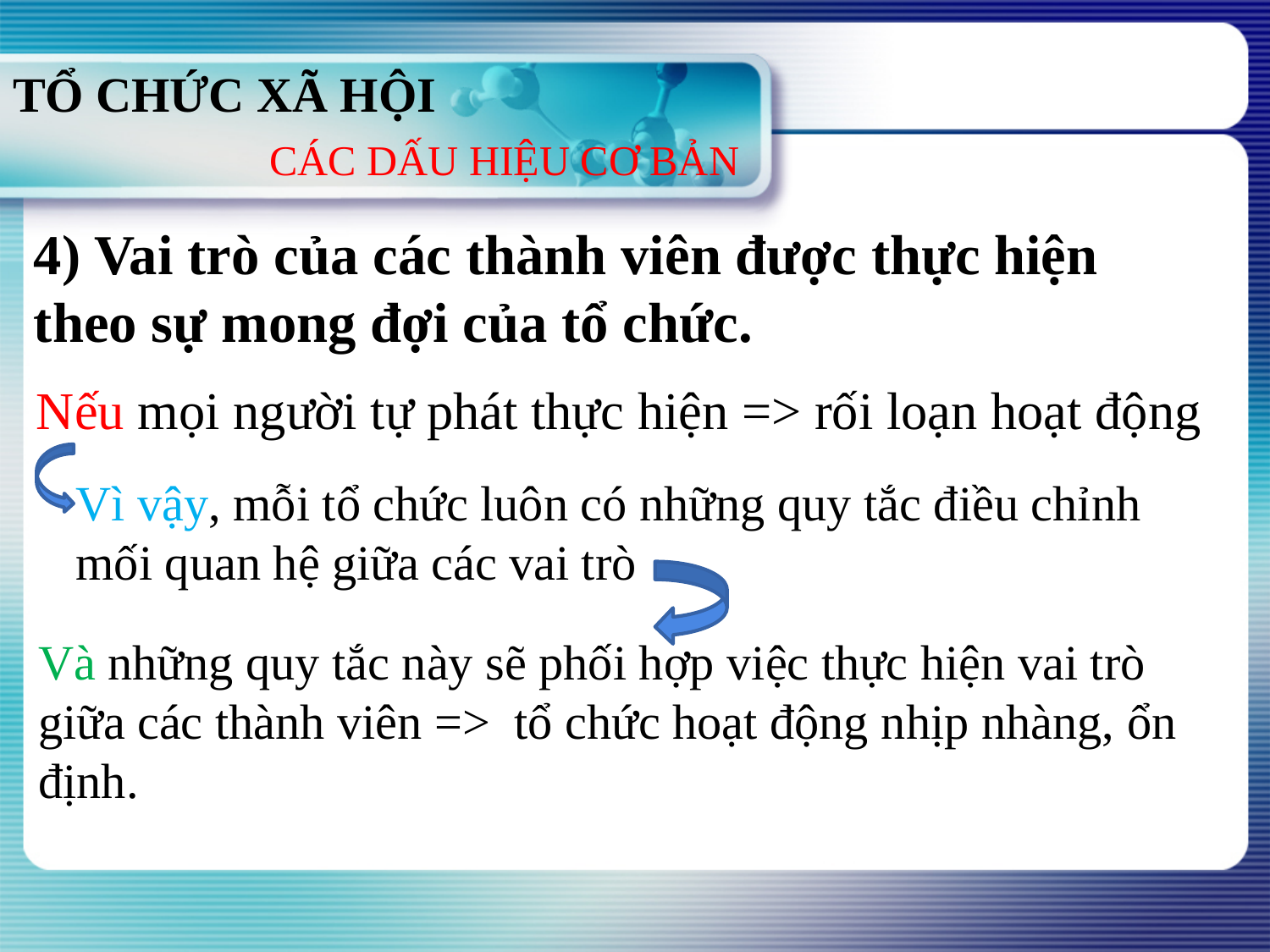

# TỔ CHỨC XÃ HỘI
CÁC DẤU HIỆU CƠ BẢN
4) Vai trò của các thành viên được thực hiện theo sự mong đợi của tổ chức.
Nếu mọi người tự phát thực hiện => rối loạn hoạt động

Vì vậy, mỗi tổ chức luôn có những quy tắc điều chỉnh mối quan hệ giữa các vai trò

Và những quy tắc này sẽ phối hợp việc thực hiện vai trò giữa các thành viên =>  tổ chức hoạt động nhịp nhàng, ổn định.